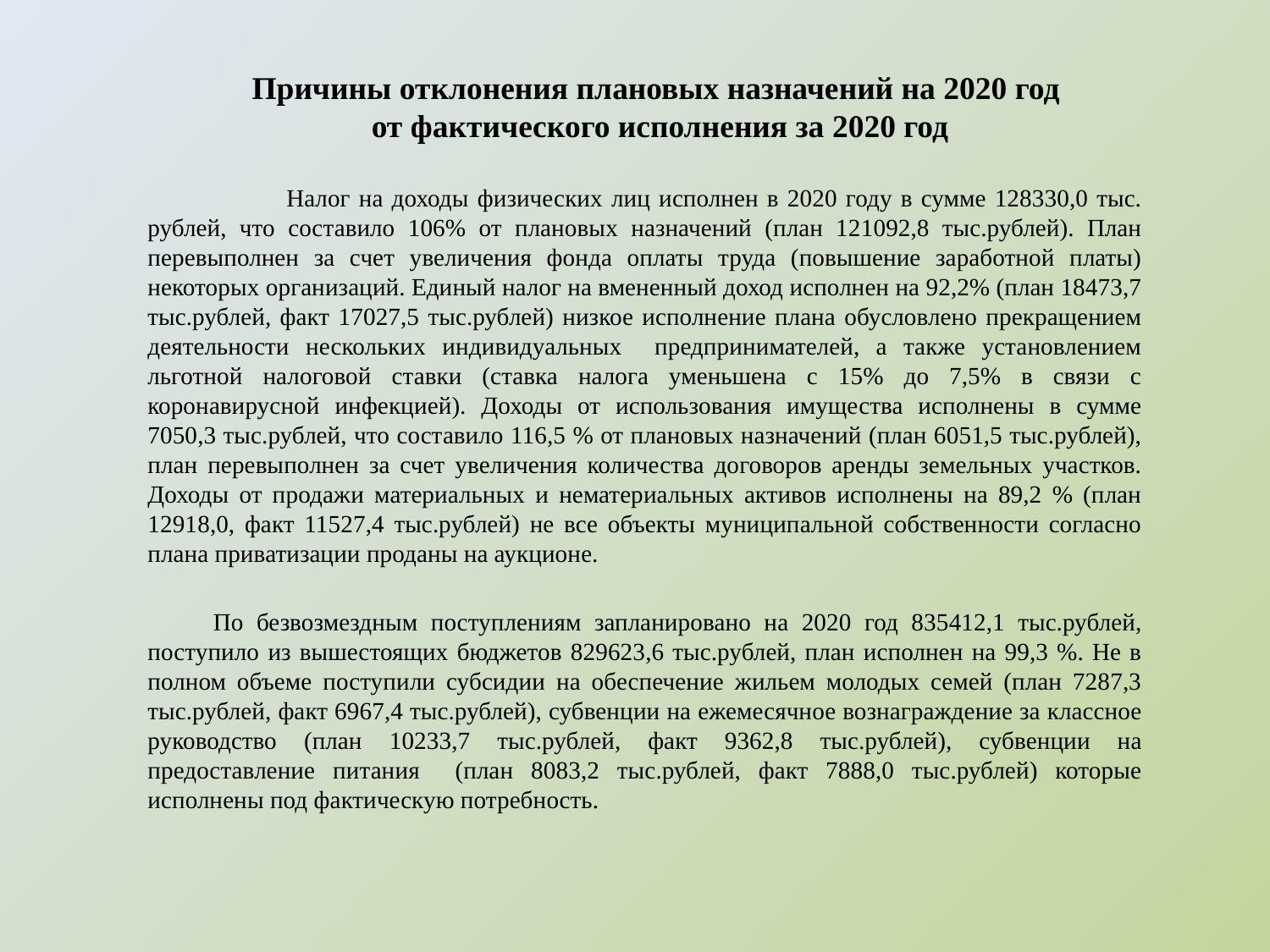

# Причины отклонения плановых назначений на 2020 год от фактического исполнения за 2020 год
                Налог на доходы физических лиц исполнен в 2020 году в сумме 128330,0 тыс. рублей, что составило 106% от плановых назначений (план 121092,8 тыс.рублей). План перевыполнен за счет увеличения фонда оплаты труда (повышение заработной платы) некоторых организаций. Единый налог на вмененный доход исполнен на 92,2% (план 18473,7 тыс.рублей, факт 17027,5 тыс.рублей) низкое исполнение плана обусловлено прекращением деятельности нескольких индивидуальных  предпринимателей, а также установлением льготной налоговой ставки (ставка налога уменьшена с 15% до 7,5% в связи с коронавирусной инфекцией). Доходы от использования имущества исполнены в сумме 7050,3 тыс.рублей, что составило 116,5 % от плановых назначений (план 6051,5 тыс.рублей), план перевыполнен за счет увеличения количества договоров аренды земельных участков. Доходы от продажи материальных и нематериальных активов исполнены на 89,2 % (план 12918,0, факт 11527,4 тыс.рублей) не все объекты муниципальной собственности согласно плана приватизации проданы на аукционе.

     По безвозмездным поступлениям запланировано на 2020 год 835412,1 тыс.рублей, поступило из вышестоящих бюджетов 829623,6 тыс.рублей, план исполнен на 99,3 %. Не в полном объеме поступили субсидии на обеспечение жильем молодых семей (план 7287,3 тыс.рублей, факт 6967,4 тыс.рублей), субвенции на ежемесячное вознаграждение за классное руководство (план 10233,7 тыс.рублей, факт 9362,8 тыс.рублей), субвенции на предоставление питания  (план 8083,2 тыс.рублей, факт 7888,0 тыс.рублей) которые исполнены под фактическую потребность.